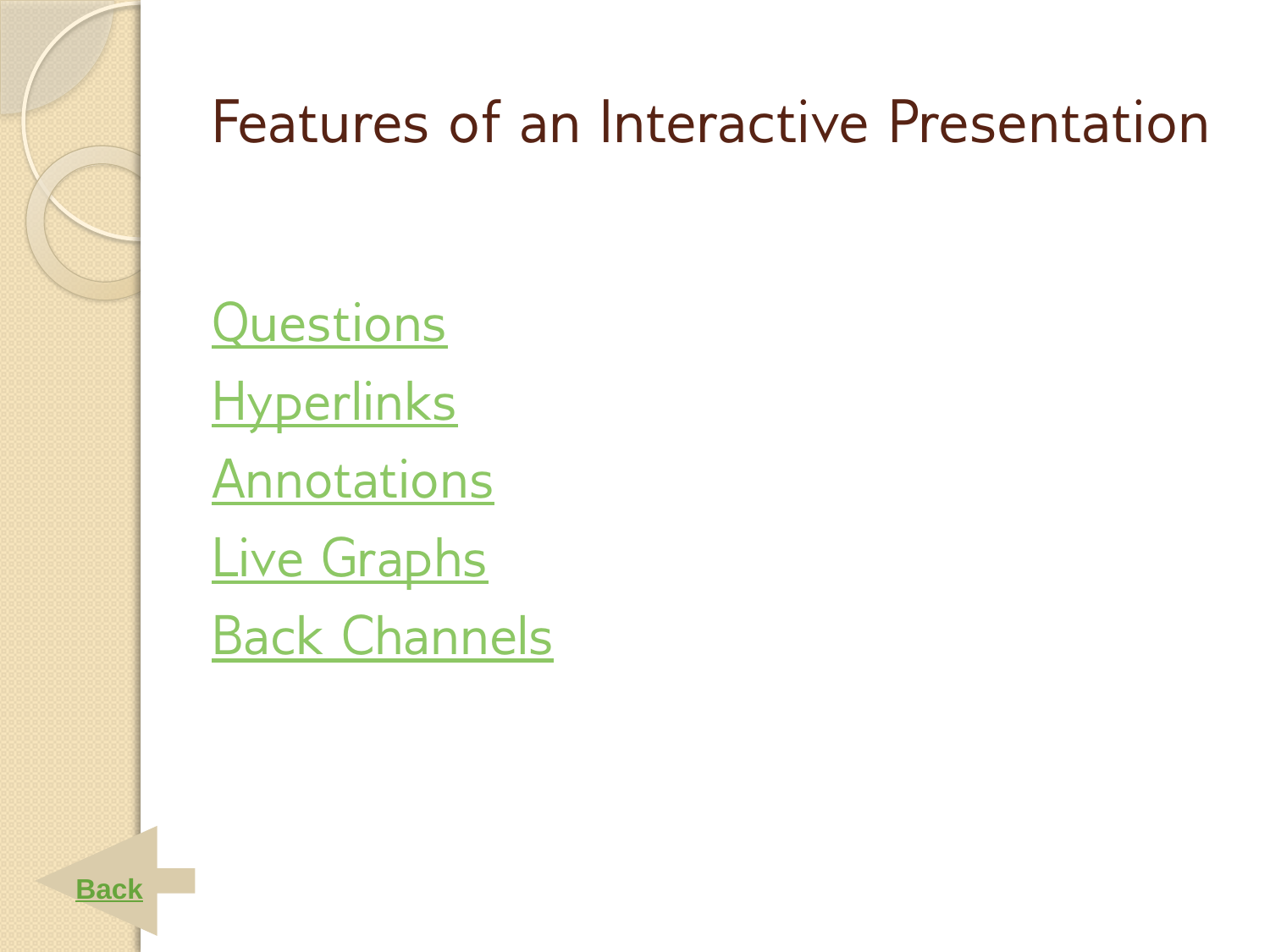

# Features of an Interactive Presentation

Questions
Hyperlinks
Annotations
Live Graphs
Back Channels

Back